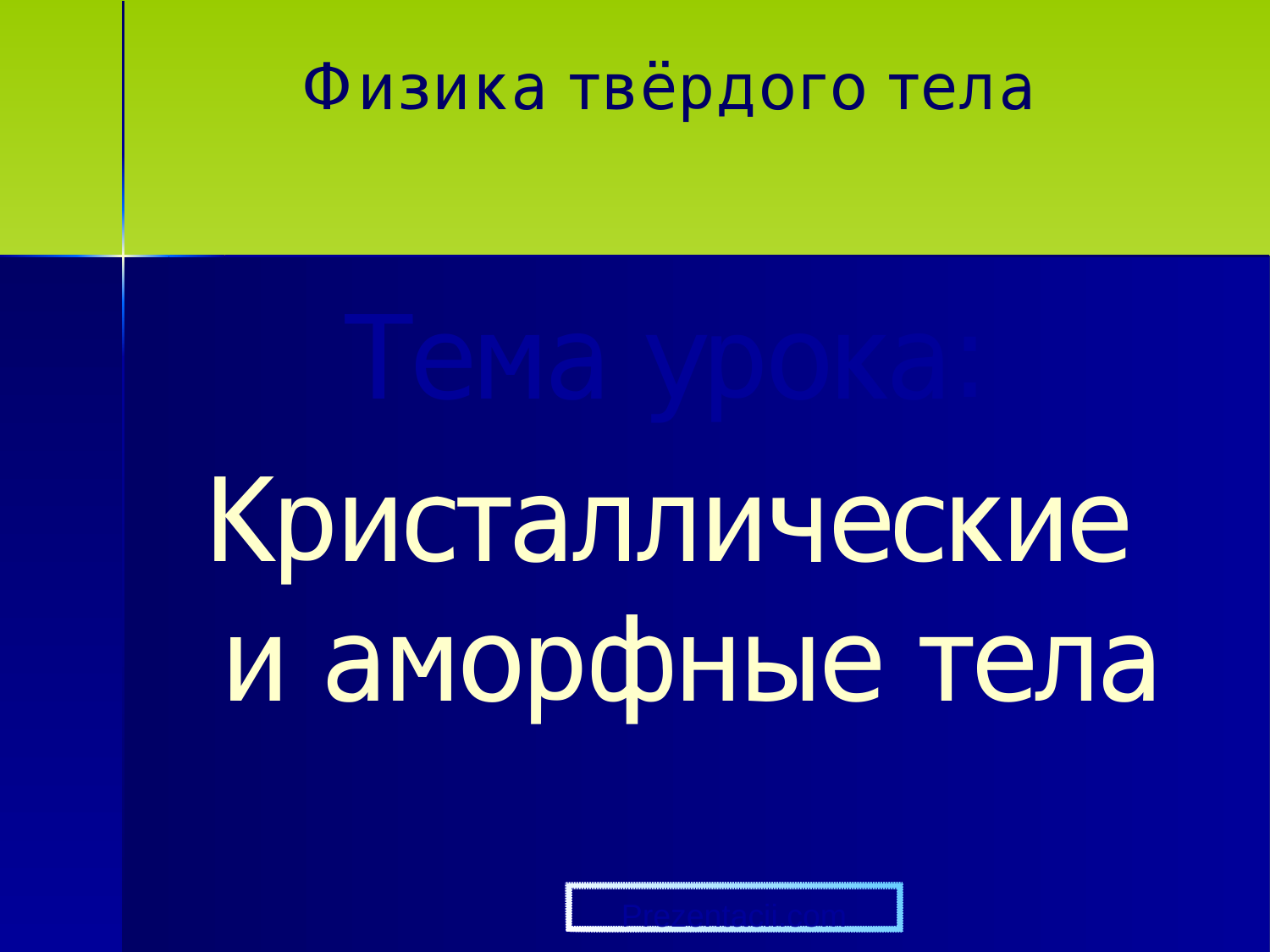

# Физика твёрдого тела
Тема урока:
Кристаллические и аморфные тела

Prezentacii.com